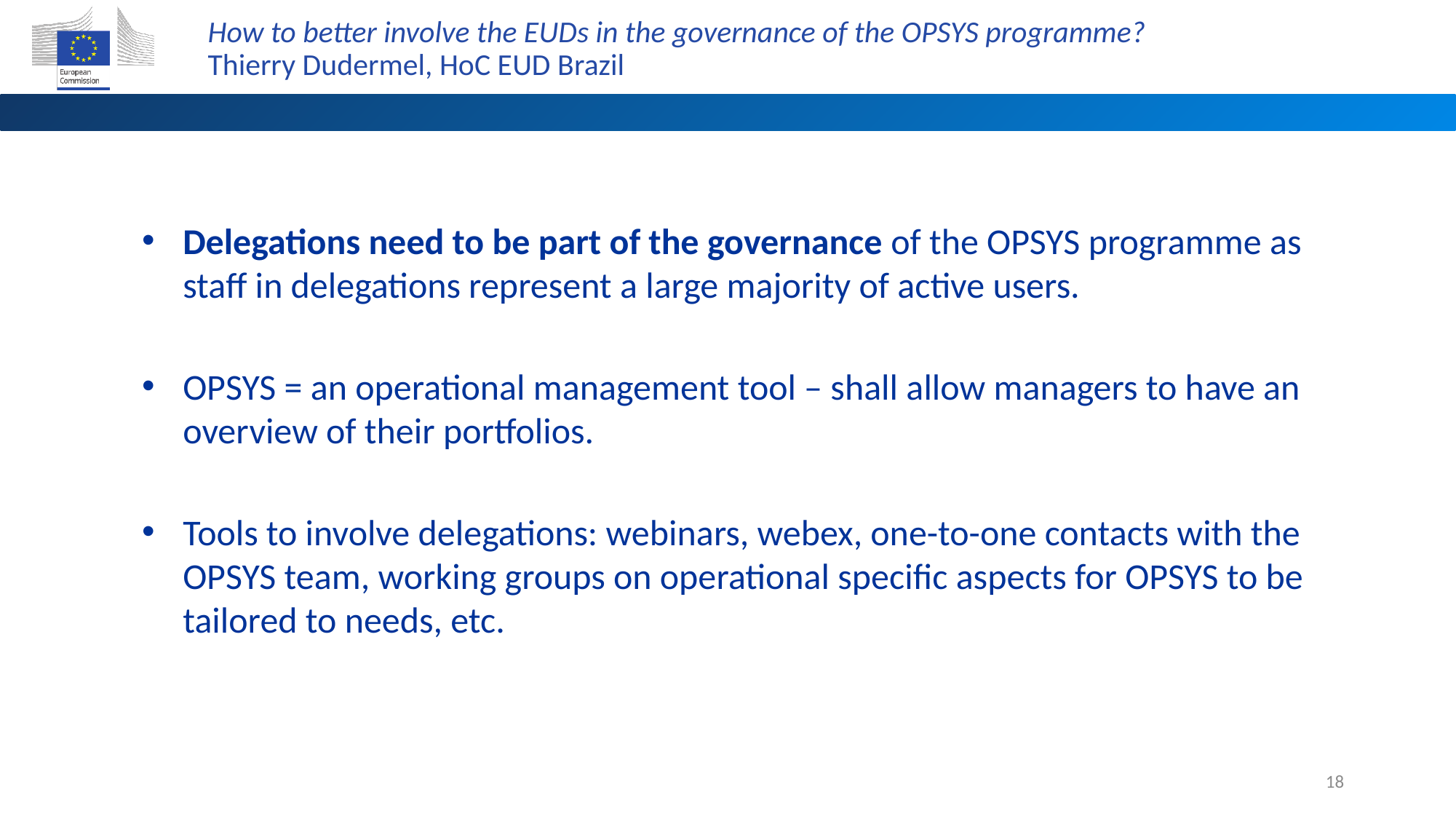

How to better involve the EUDs in the governance of the OPSYS programme?
Thierry Dudermel, HoC EUD Brazil
Delegations need to be part of the governance of the OPSYS programme as staff in delegations represent a large majority of active users.

OPSYS = an operational management tool – shall allow managers to have an overview of their portfolios.

Tools to involve delegations: webinars, webex, one-to-one contacts with the OPSYS team, working groups on operational specific aspects for OPSYS to be tailored to needs, etc.
18